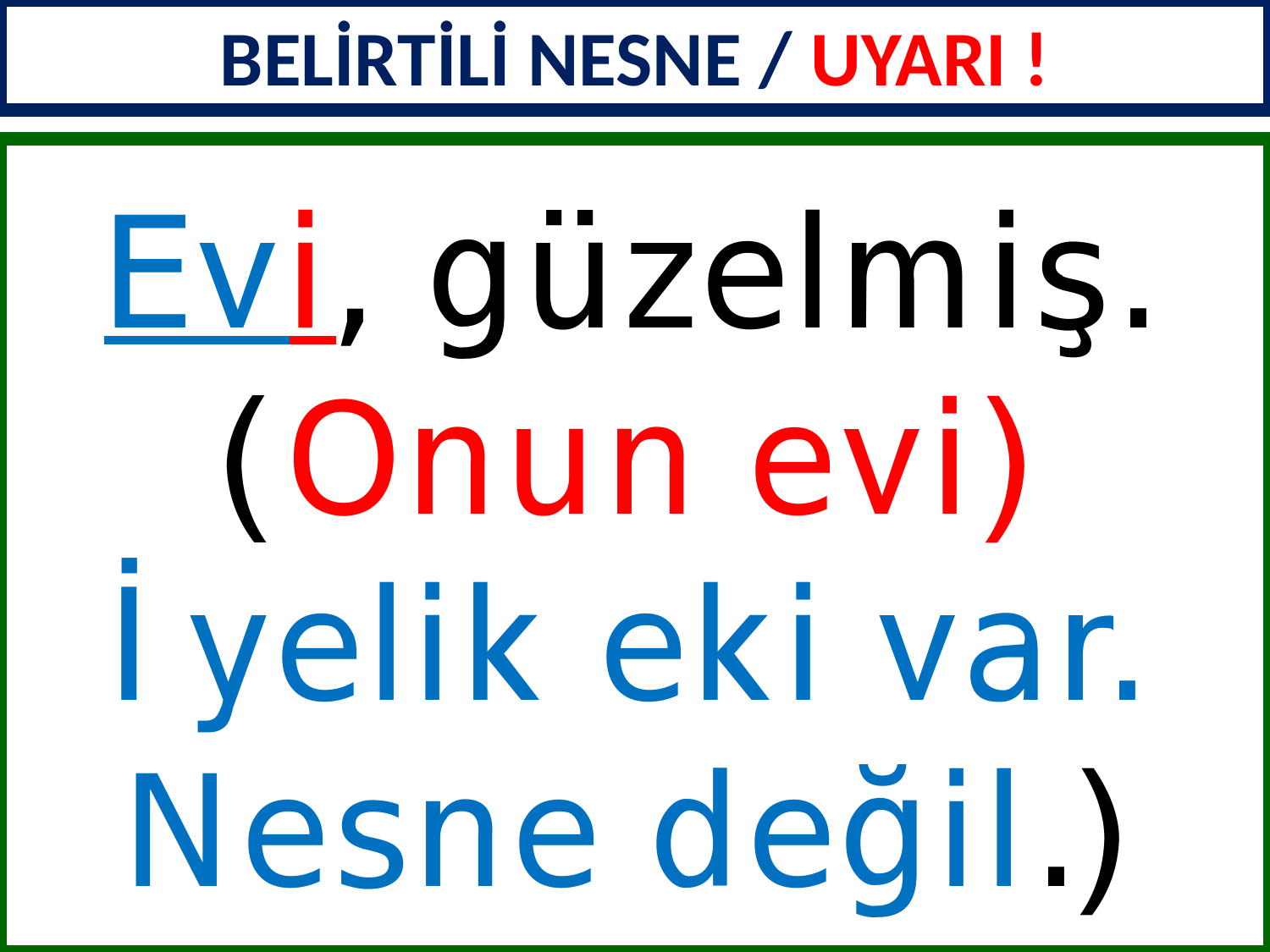

BELİRTİLİ NESNE / UYARI !
Evi, güzelmiş.
(Onun evi)
İyelik eki var. Nesne değil.)